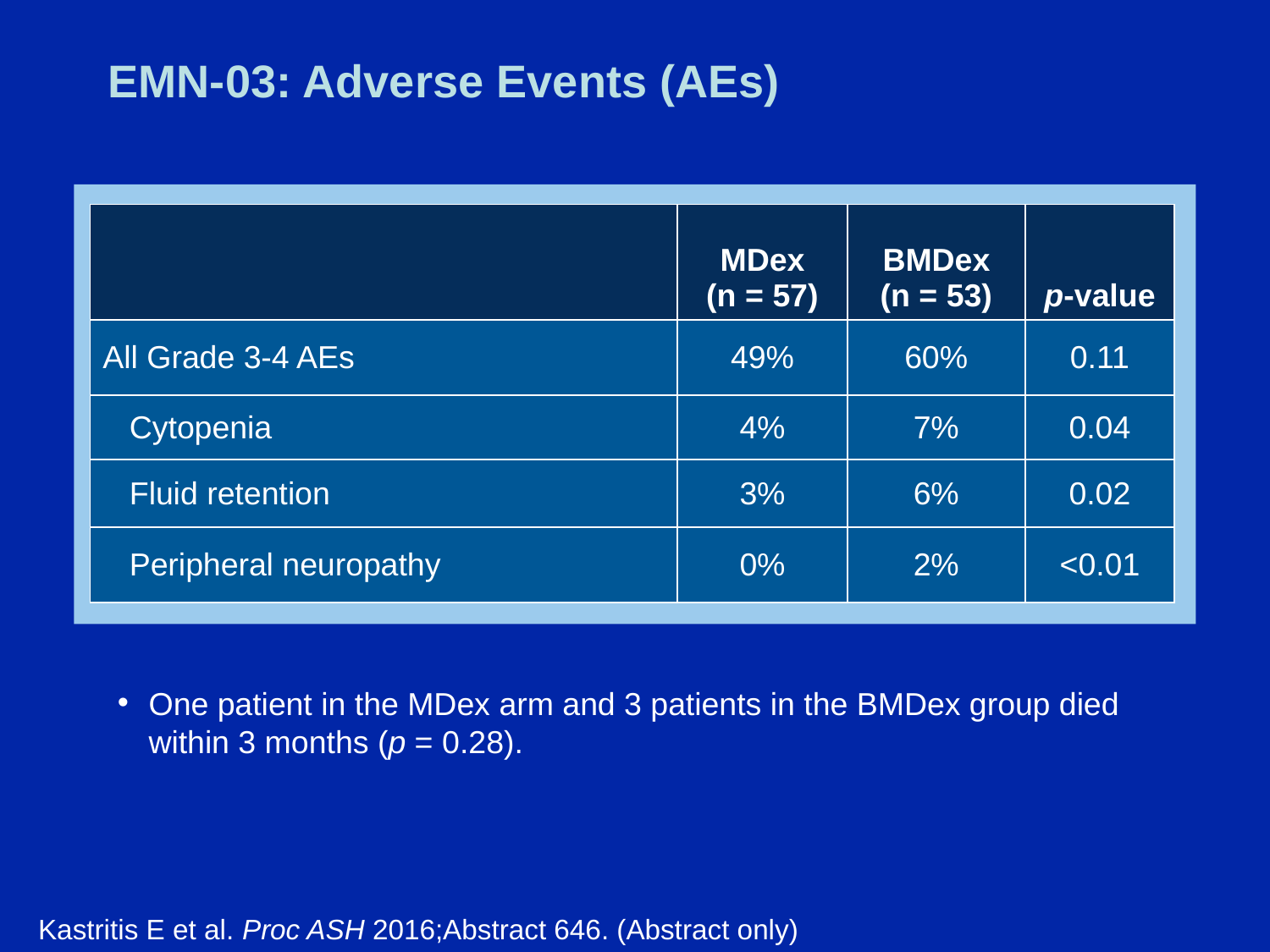

# EMN-03: Adverse Events (AEs)

|  | MDex (n = 57) | BMDex (n = 53) | p-value |
| --- | --- | --- | --- |
| All Grade 3-4 AEs | 49% | 60% | 0.11 |
| Cytopenia | 4% | 7% | 0.04 |
| Fluid retention | 3% | 6% | 0.02 |
| Peripheral neuropathy | 0% | 2% | <0.01 |
One patient in the MDex arm and 3 patients in the BMDex group died within 3 months (p = 0.28).
Kastritis E et al. Proc ASH 2016;Abstract 646. (Abstract only)